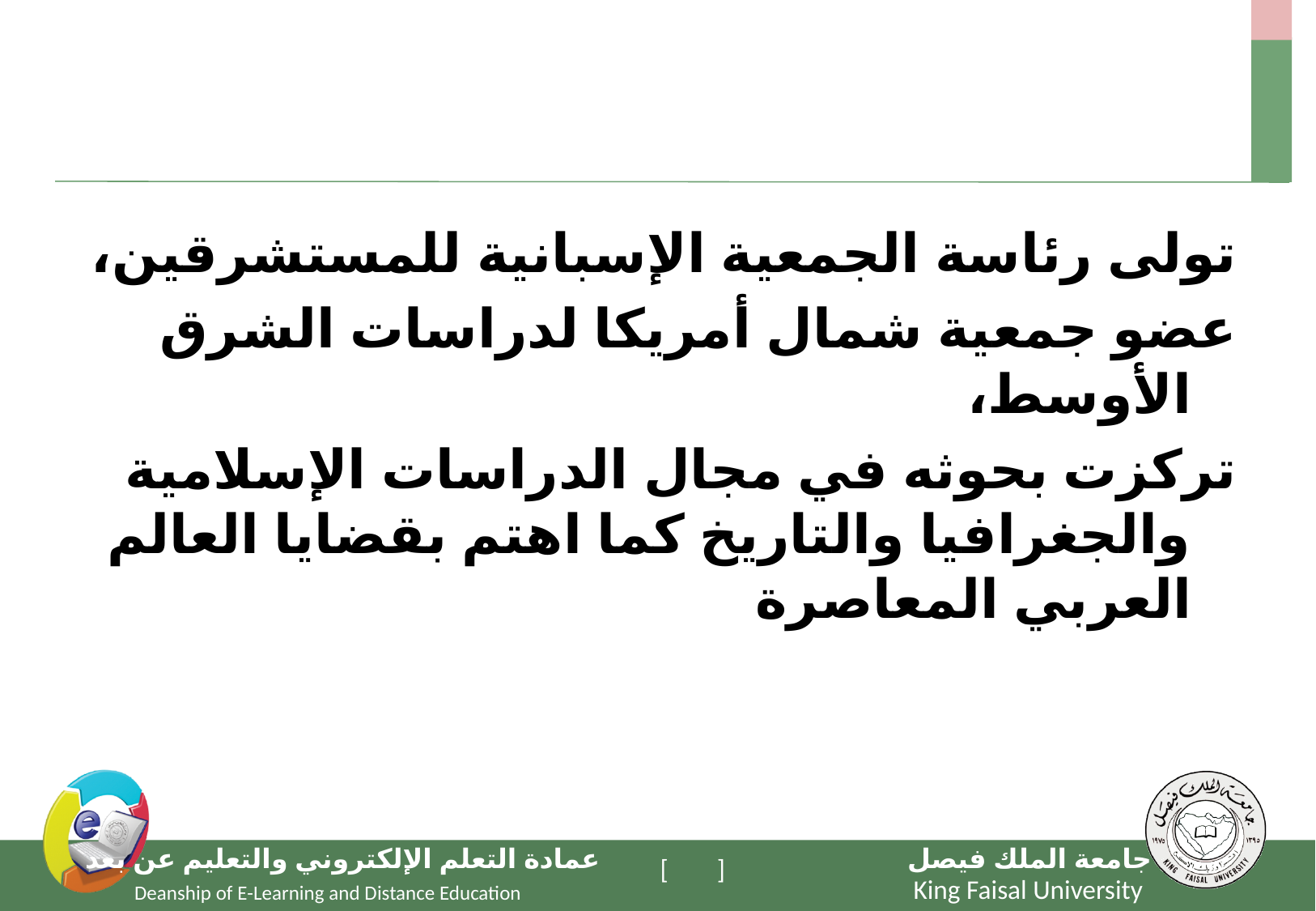

#
تولى رئاسة الجمعية الإسبانية للمستشرقين،
عضو جمعية شمال أمريكا لدراسات الشرق الأوسط،
تركزت بحوثه في مجال الدراسات الإسلامية والجغرافيا والتاريخ كما اهتم بقضايا العالم العربي المعاصرة